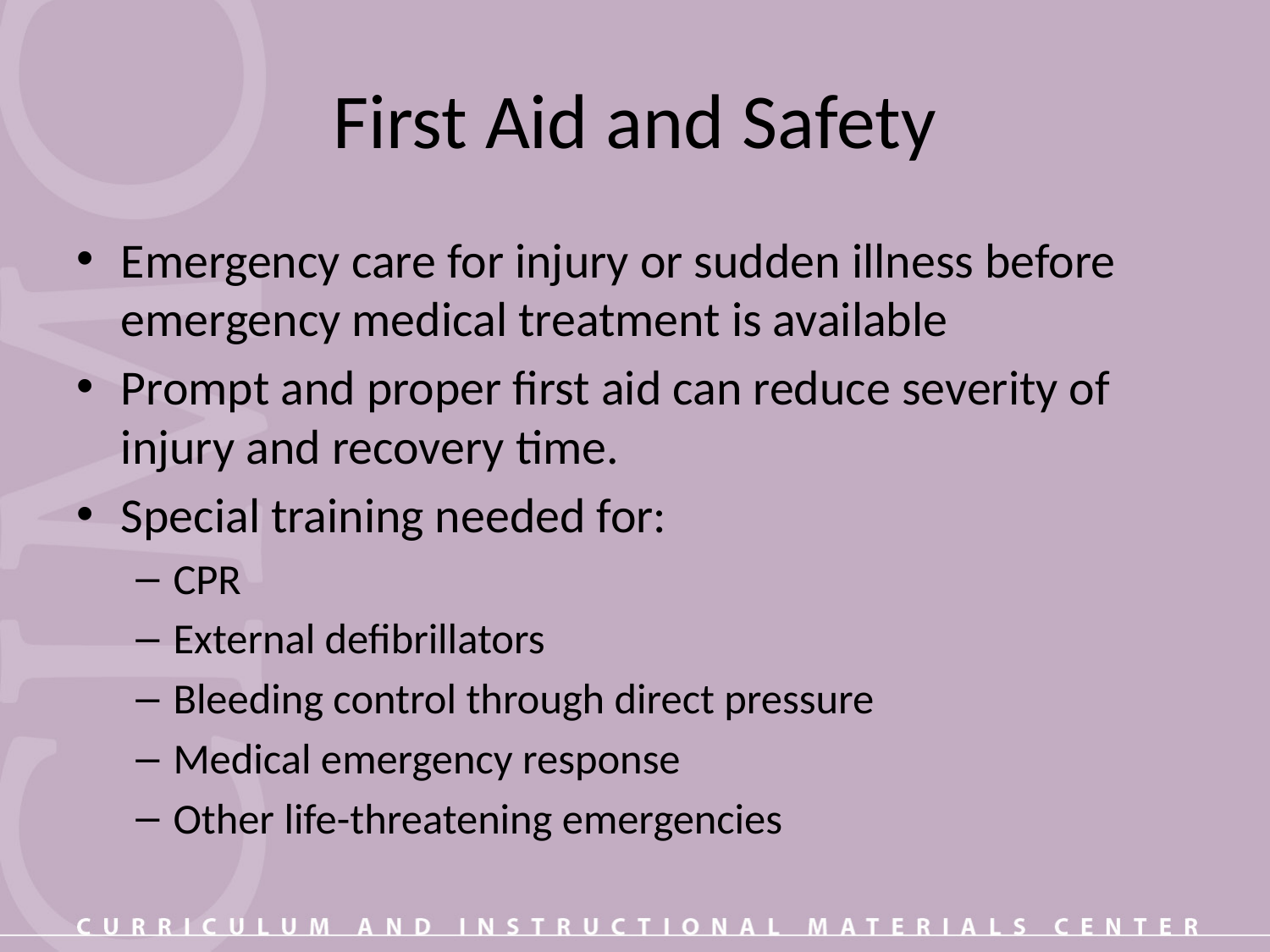

# First Aid and Safety
Emergency care for injury or sudden illness before emergency medical treatment is available
Prompt and proper first aid can reduce severity of injury and recovery time.
Special training needed for:
CPR
External defibrillators
Bleeding control through direct pressure
Medical emergency response
Other life-threatening emergencies